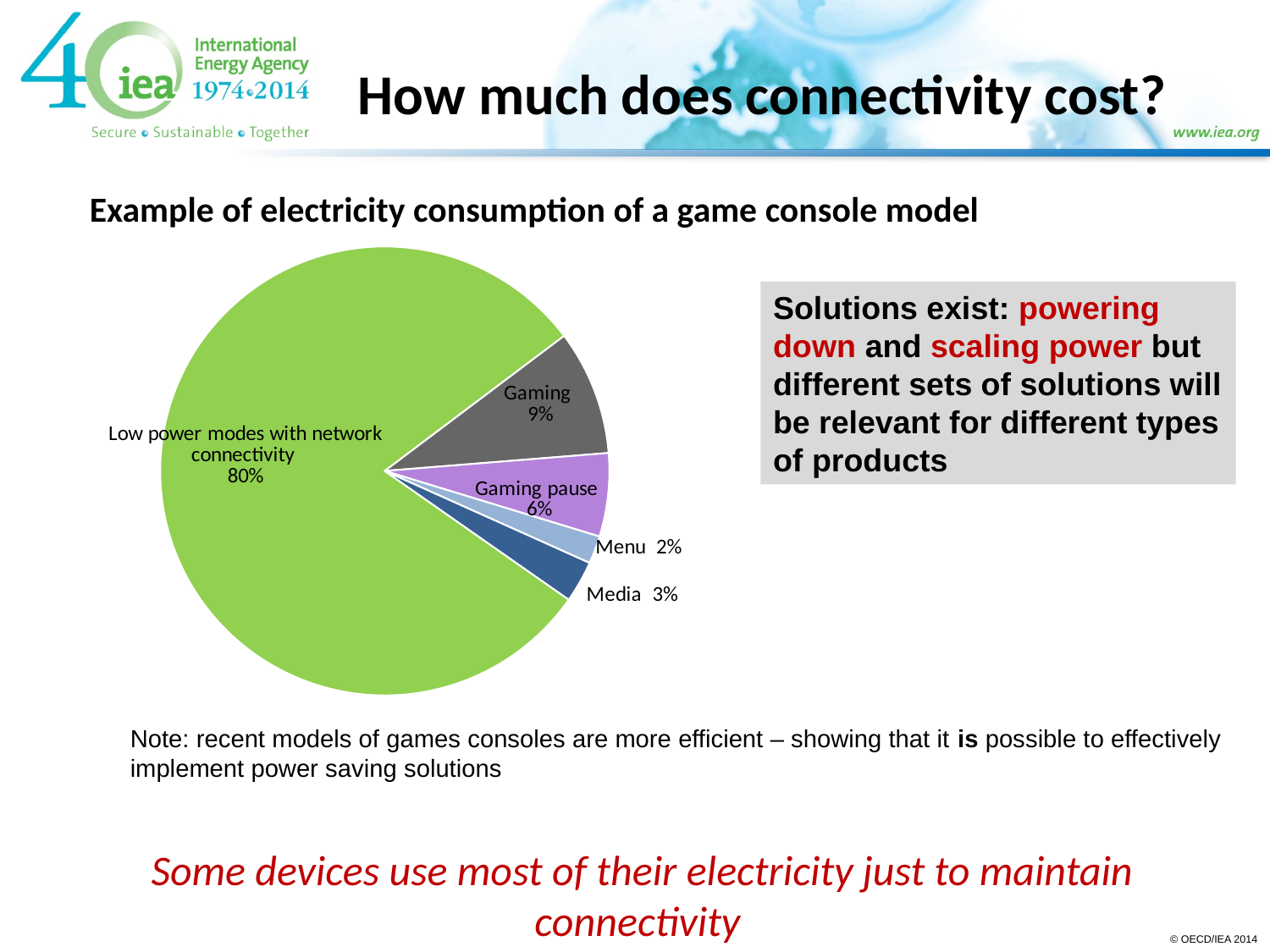

How much does connectivity cost?
#
                      Example of electricity consumption of a game console model

### Chart

| Category |  |
|---|---|
| Low power modes with network connectivity  | 80.0 |
| Gaming  | 9.0 |
| Gaming pause  | 6.0 |
| Menu  | 2.0 |
| Media  | 3.0 |
Solutions exist: powering down and scaling power but different sets of solutions will be relevant for different types of products
Note: recent models of games consoles are more efficient – showing that it is possible to effectively implement power saving solutions
Some devices use most of their electricity just to maintain connectivity